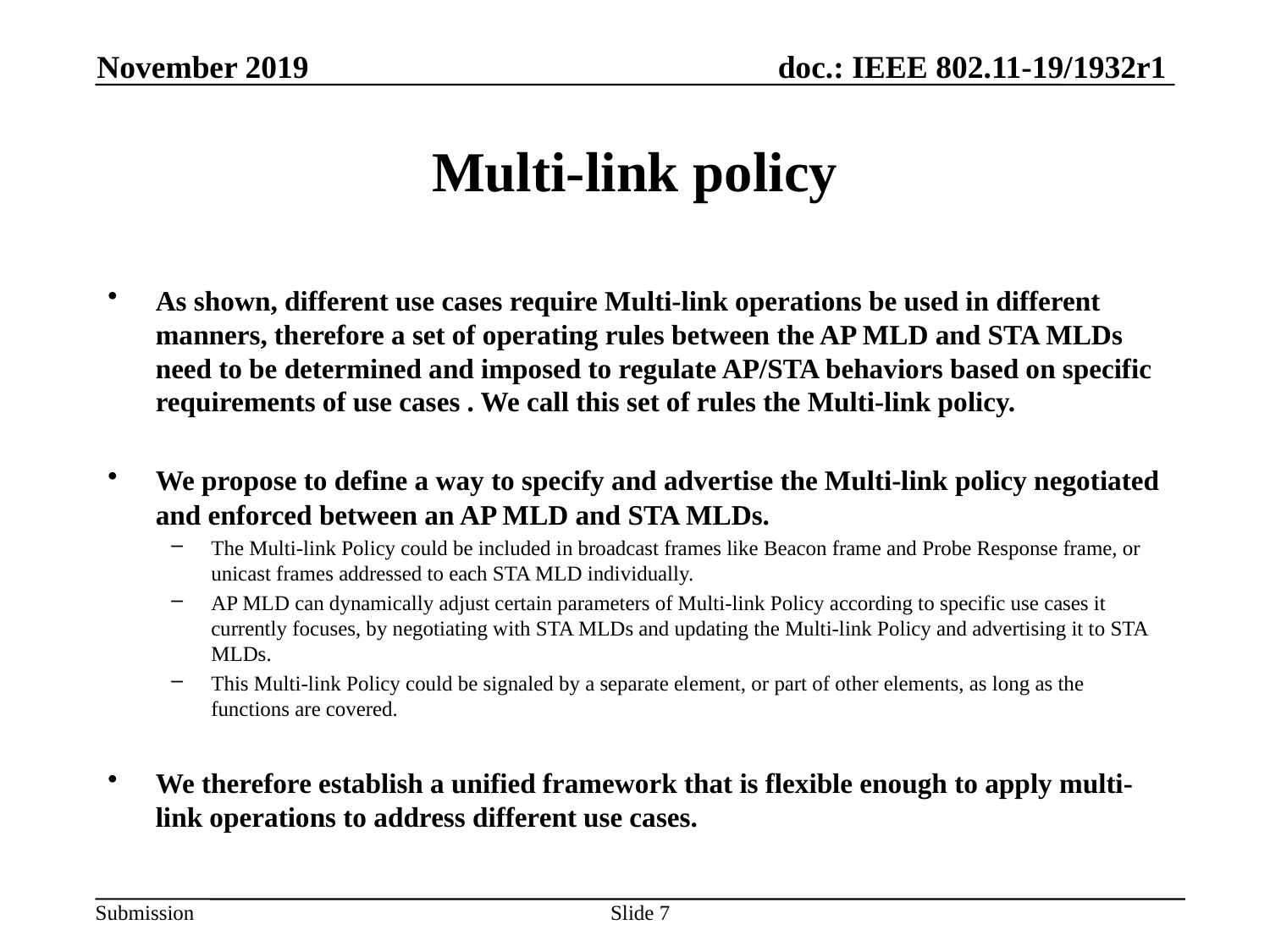

November 2019
# Multi-link policy
As shown, different use cases require Multi-link operations be used in different manners, therefore a set of operating rules between the AP MLD and STA MLDs need to be determined and imposed to regulate AP/STA behaviors based on specific requirements of use cases . We call this set of rules the Multi-link policy.

We propose to define a way to specify and advertise the Multi-link policy negotiated and enforced between an AP MLD and STA MLDs.
The Multi-link Policy could be included in broadcast frames like Beacon frame and Probe Response frame, or unicast frames addressed to each STA MLD individually.
AP MLD can dynamically adjust certain parameters of Multi-link Policy according to specific use cases it currently focuses, by negotiating with STA MLDs and updating the Multi-link Policy and advertising it to STA MLDs.
This Multi-link Policy could be signaled by a separate element, or part of other elements, as long as the functions are covered.

We therefore establish a unified framework that is flexible enough to apply multi-link operations to address different use cases.

Slide 7
Cheng Chen, Intel